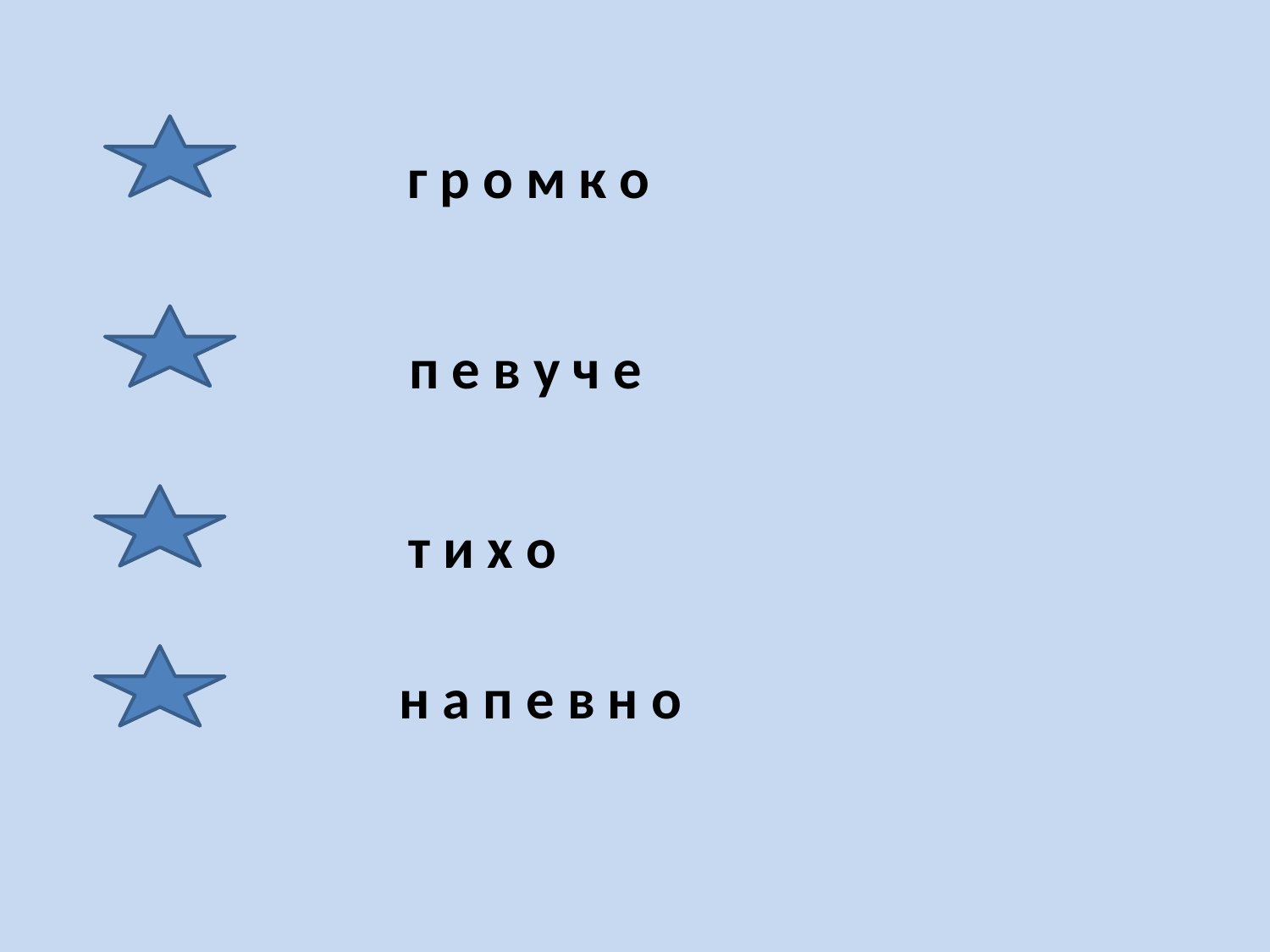

г р о м к о

п е в у ч е

т и х о

н а п е в н о